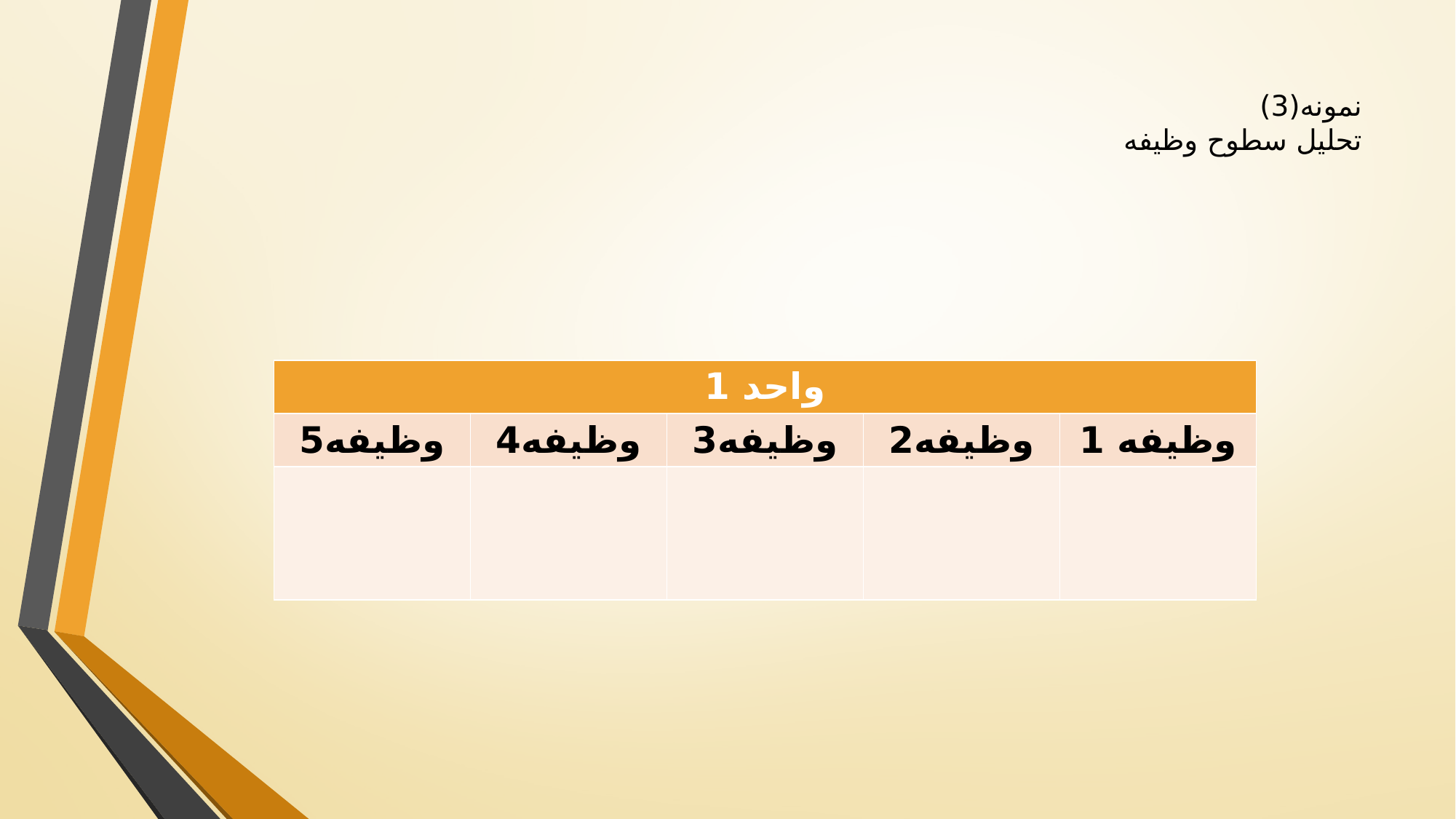

# نمونه(3) تحلیل سطوح وظیفه
| واحد 1 |  |  |  |  |
| --- | --- | --- | --- | --- |
| وظیفه5 | وظیفه4 | وظیفه3 | وظیفه2 | وظیفه 1 |
|  |  |  |  |  |